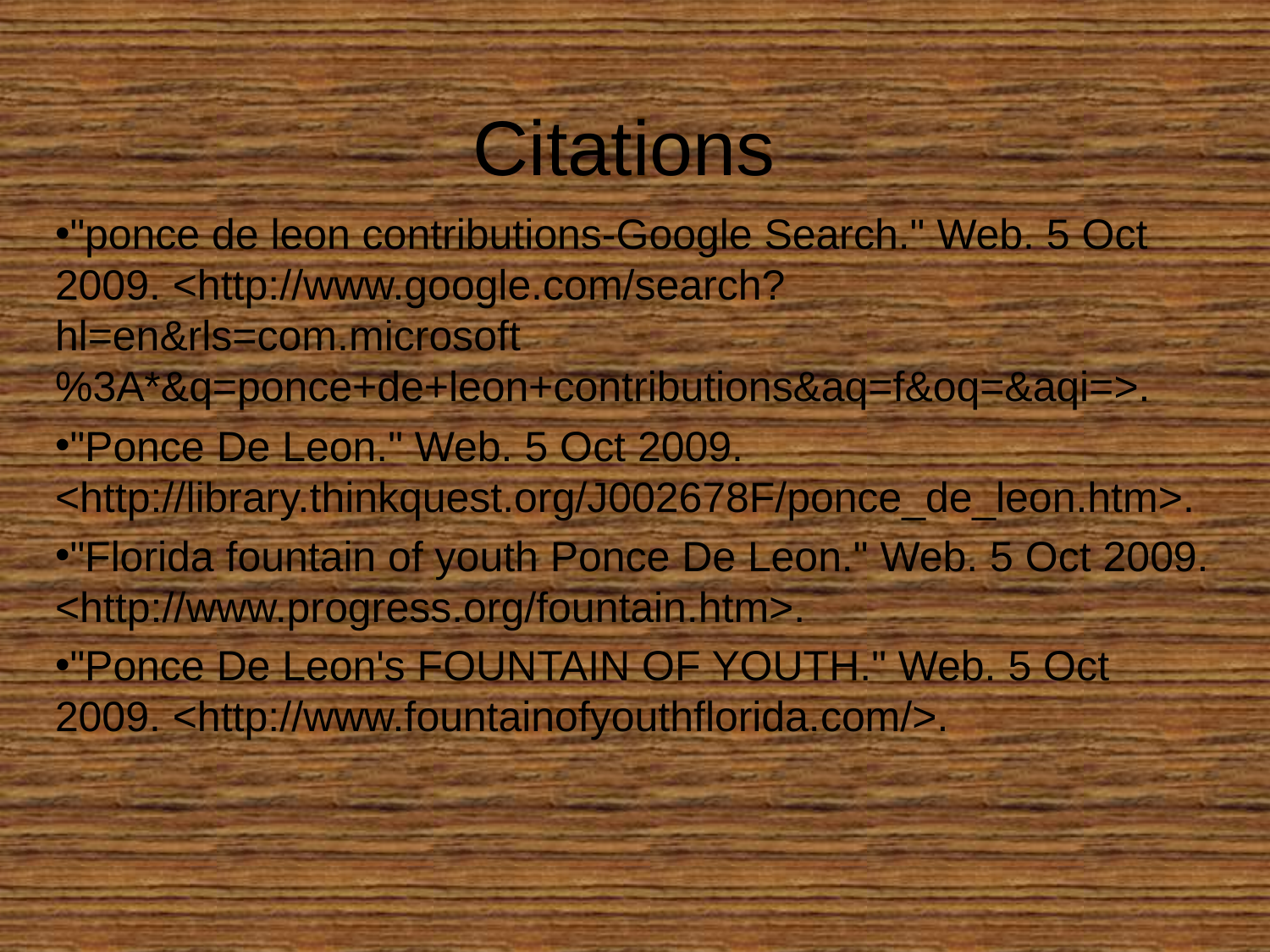

# Citations
"ponce de leon contributions-Google Search." Web. 5 Oct 2009. <http://www.google.com/search?hl=en&rls=com.microsoft%3A*&q=ponce+de+leon+contributions&aq=f&oq=&aqi=>.
"Ponce De Leon." Web. 5 Oct 2009. <http://library.thinkquest.org/J002678F/ponce_de_leon.htm>.
"Florida fountain of youth Ponce De Leon." Web. 5 Oct 2009. <http://www.progress.org/fountain.htm>.
"Ponce De Leon's FOUNTAIN OF YOUTH." Web. 5 Oct 2009. <http://www.fountainofyouthflorida.com/>.